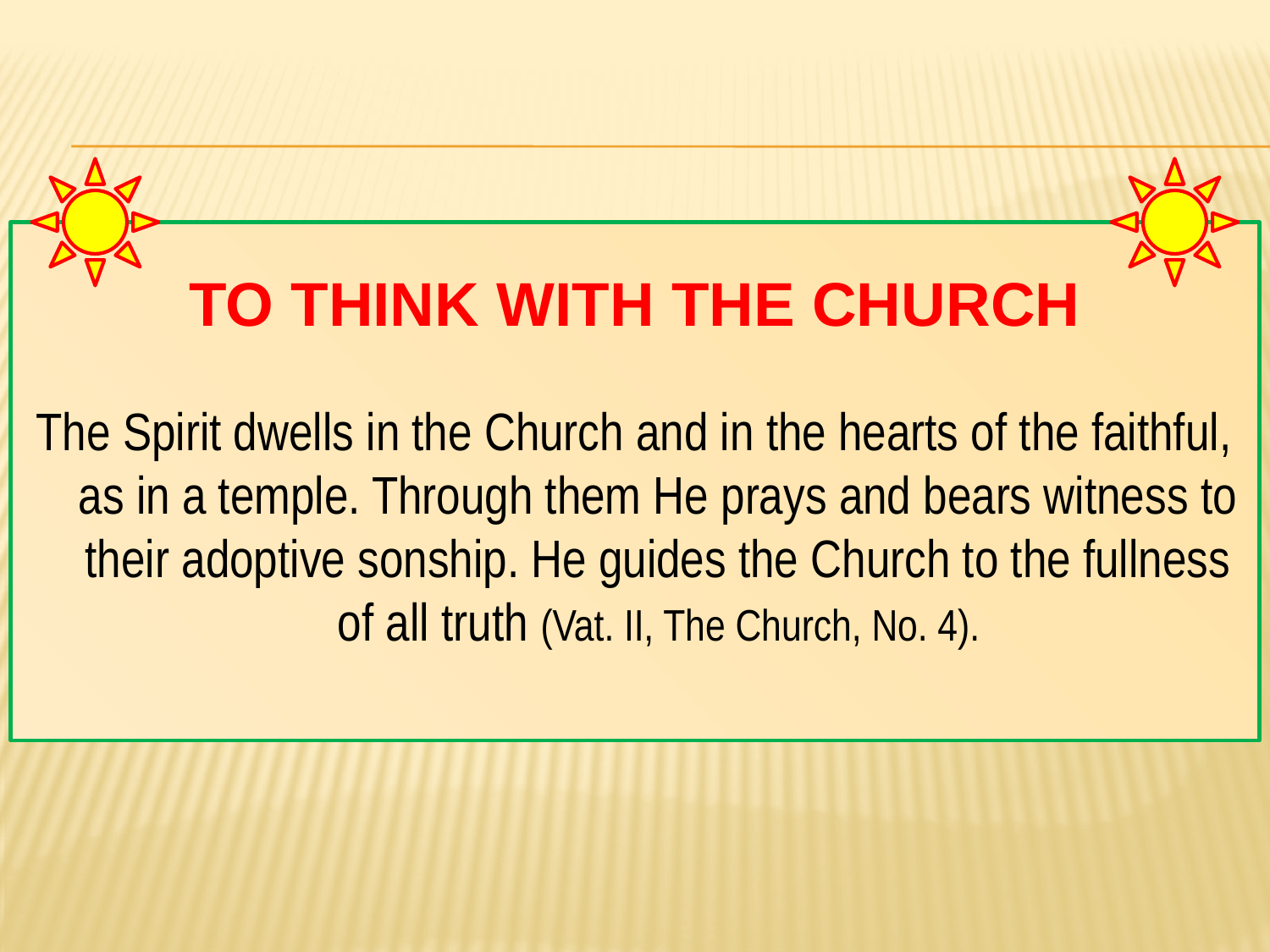

# To Think with the Church
The Spirit dwells in the Church and in the hearts of the faithful, as in a temple. Through them He prays and bears witness to their adoptive sonship. He guides the Church to the fullness of all truth (Vat. II, The Church, No. 4).